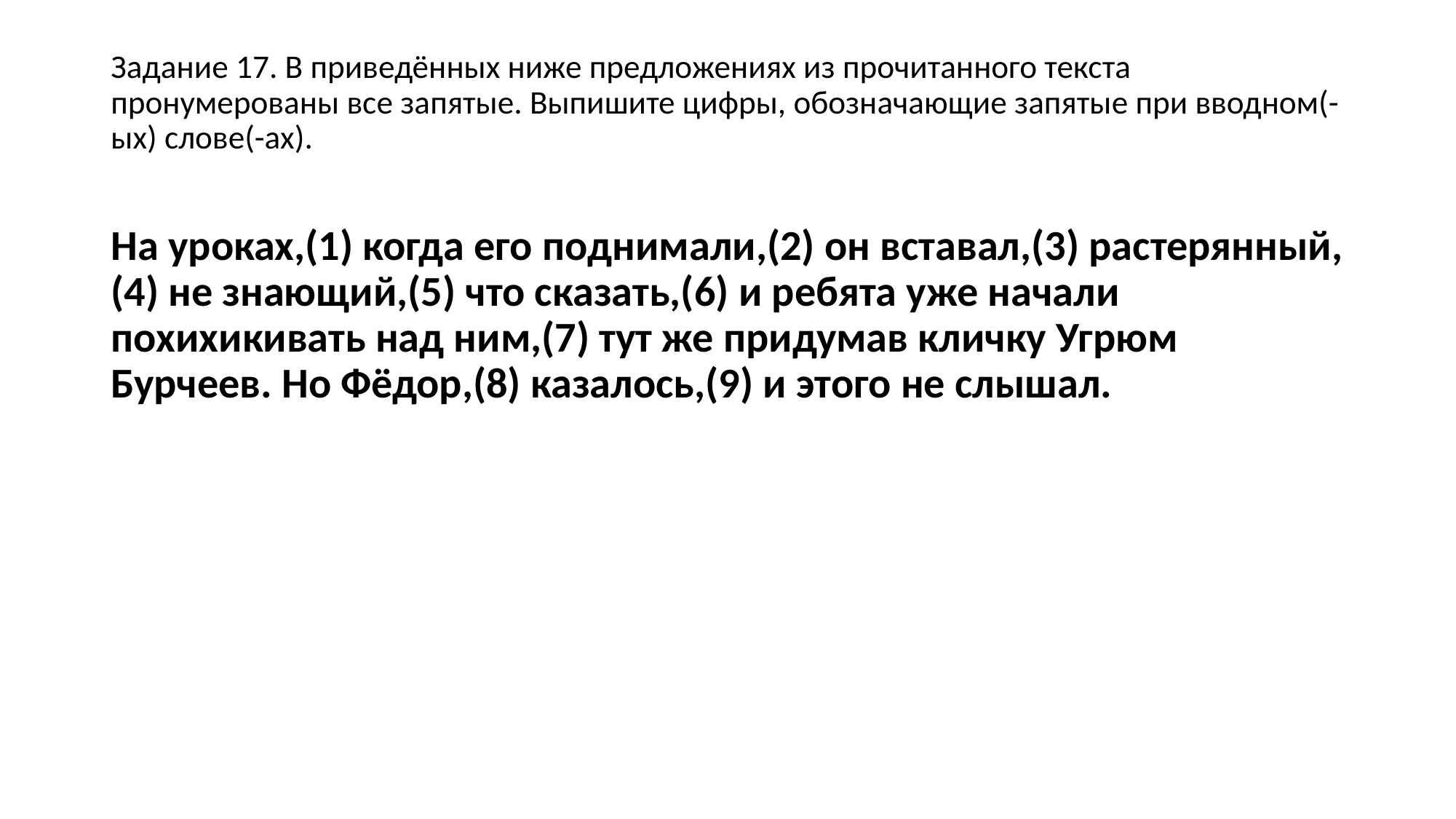

# Задание 17. В приведённых ниже предложениях из прочитанного текста пронумерованы все запятые. Выпишите цифры, обозначающие запятые при вводном(-ых) слове(-ах).
На уроках,(1) когда его поднимали,(2) он вставал,(3) растерянный,(4) не знающий,(5) что сказать,(6) и ребята уже начали похихикивать над ним,(7) тут же придумав кличку Угрюм Бурчеев. Но Фёдор,(8) казалось,(9) и этого не слышал.